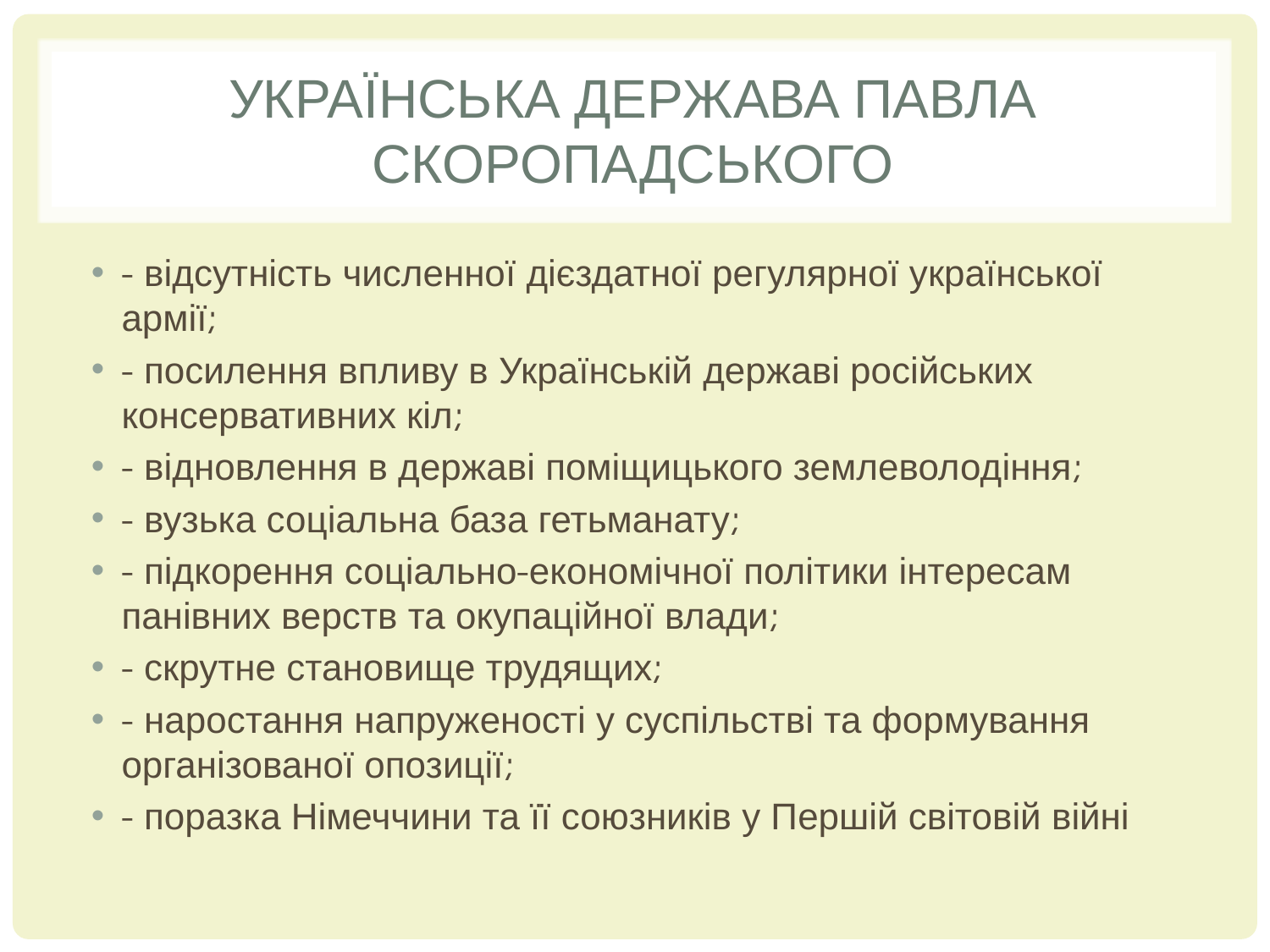

# Українська держава Павла Скоропадського
- відсутність численної дієздатної регулярної української армії;
- посилення впливу в Українській державі російських консервативних кіл;
- відновлення в державі поміщицького землеволодіння;
- вузька соціальна база гетьманату;
- підкорення соціально-економічної політики інтересам панівних верств та окупаційної влади;
- скрутне становище трудящих;
- наростання напруженості у суспільстві та формування організованої опозиції;
- поразка Німеччини та її союзників у Першій світовій війні